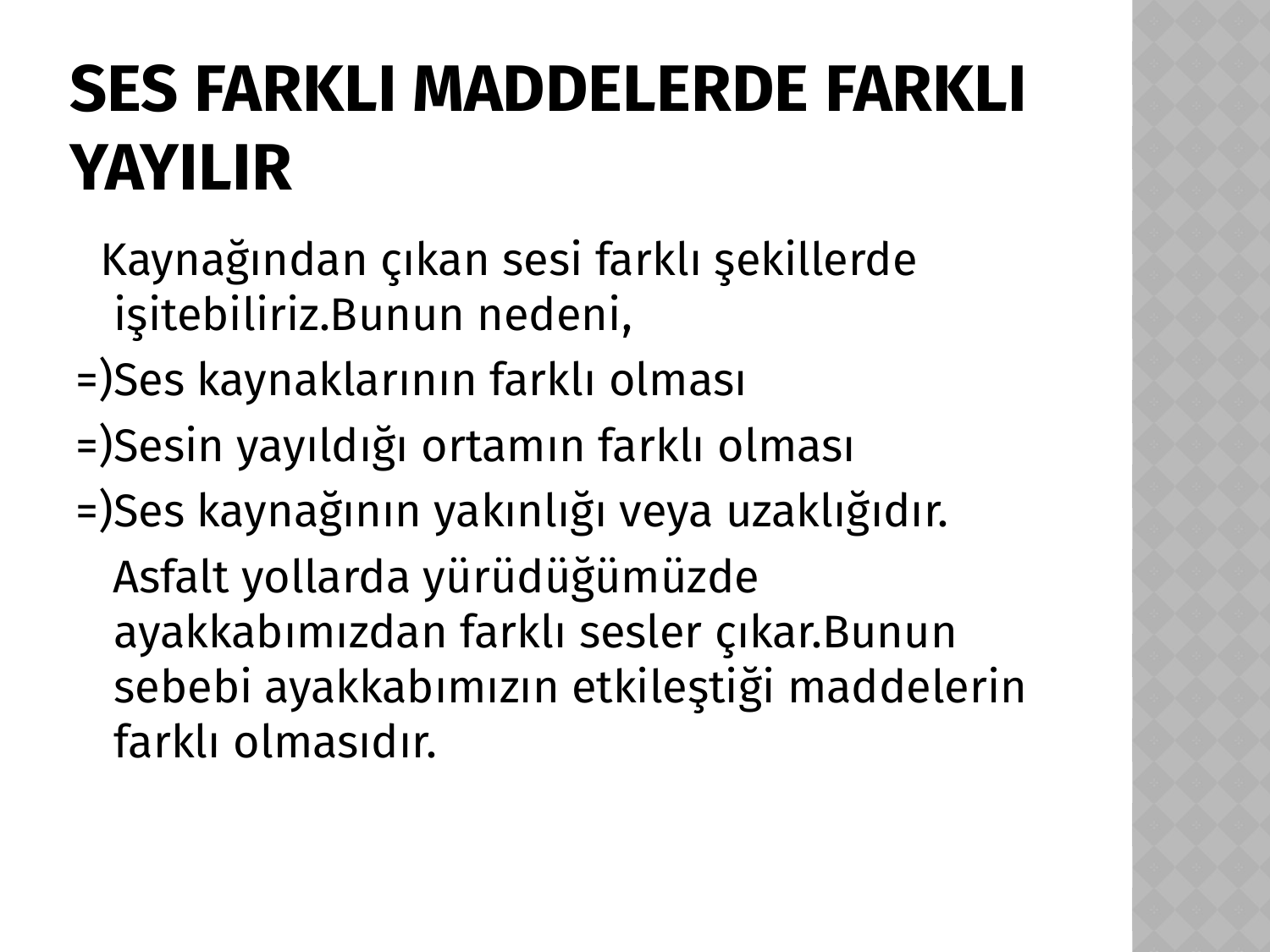

# SES FARKLI MADDELERDE FARKLI YAYILIR
  Kaynağından çıkan sesi farklı şekillerde işitebiliriz.Bunun nedeni,
=)Ses kaynaklarının farklı olması
=)Sesin yayıldığı ortamın farklı olması
=)Ses kaynağının yakınlığı veya uzaklığıdır.
   Asfalt yollarda yürüdüğümüzde ayakkabımızdan farklı sesler çıkar.Bunun sebebi ayakkabımızın etkileştiği maddelerin farklı olmasıdır.